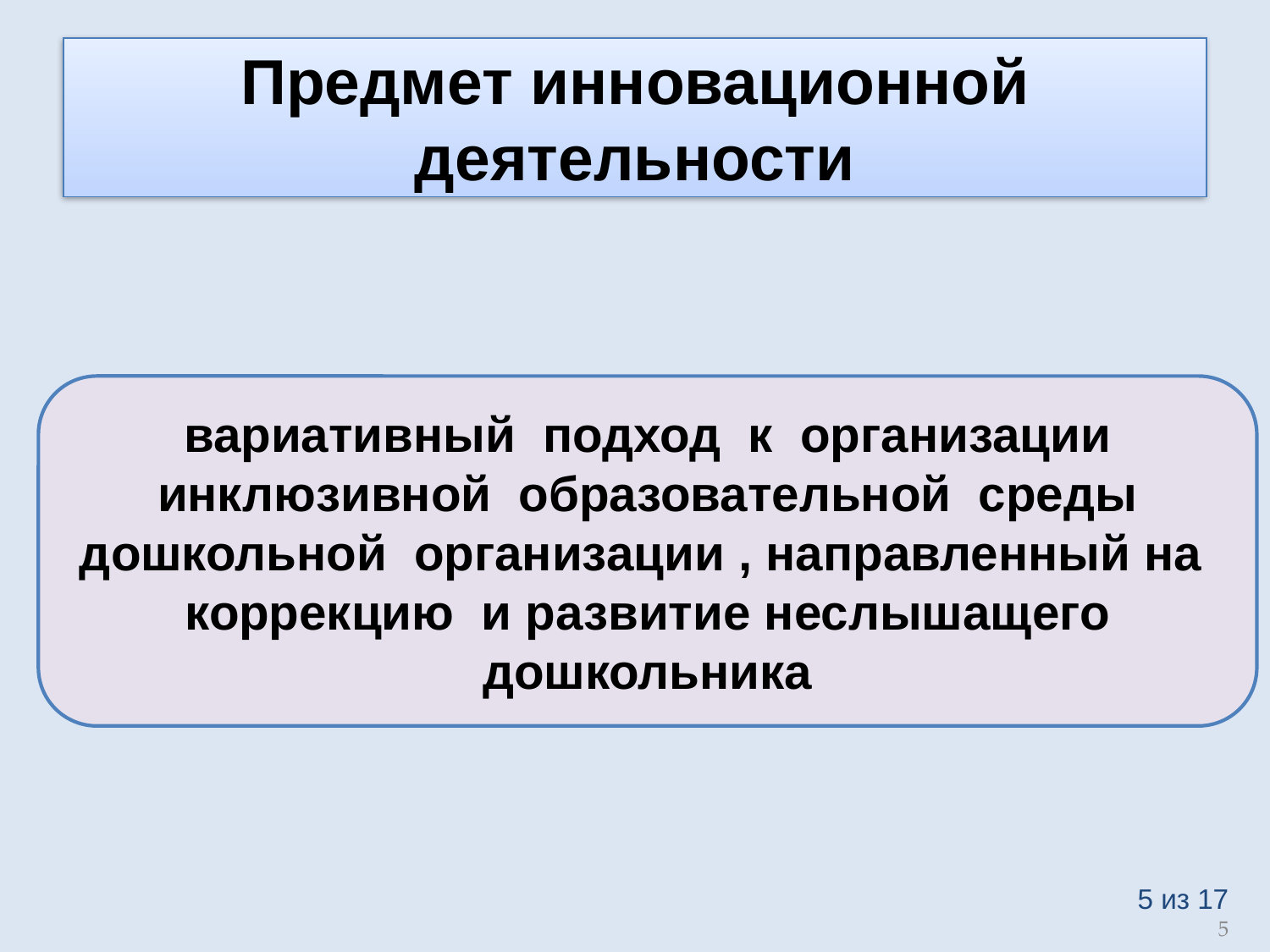

# Предмет инновационной деятельности
вариативный  подход  к  организации инклюзивной  образовательной  среды дошкольной  организации , направленный на  коррекцию  и развитие неслышащего дошкольника
5 из 17
5